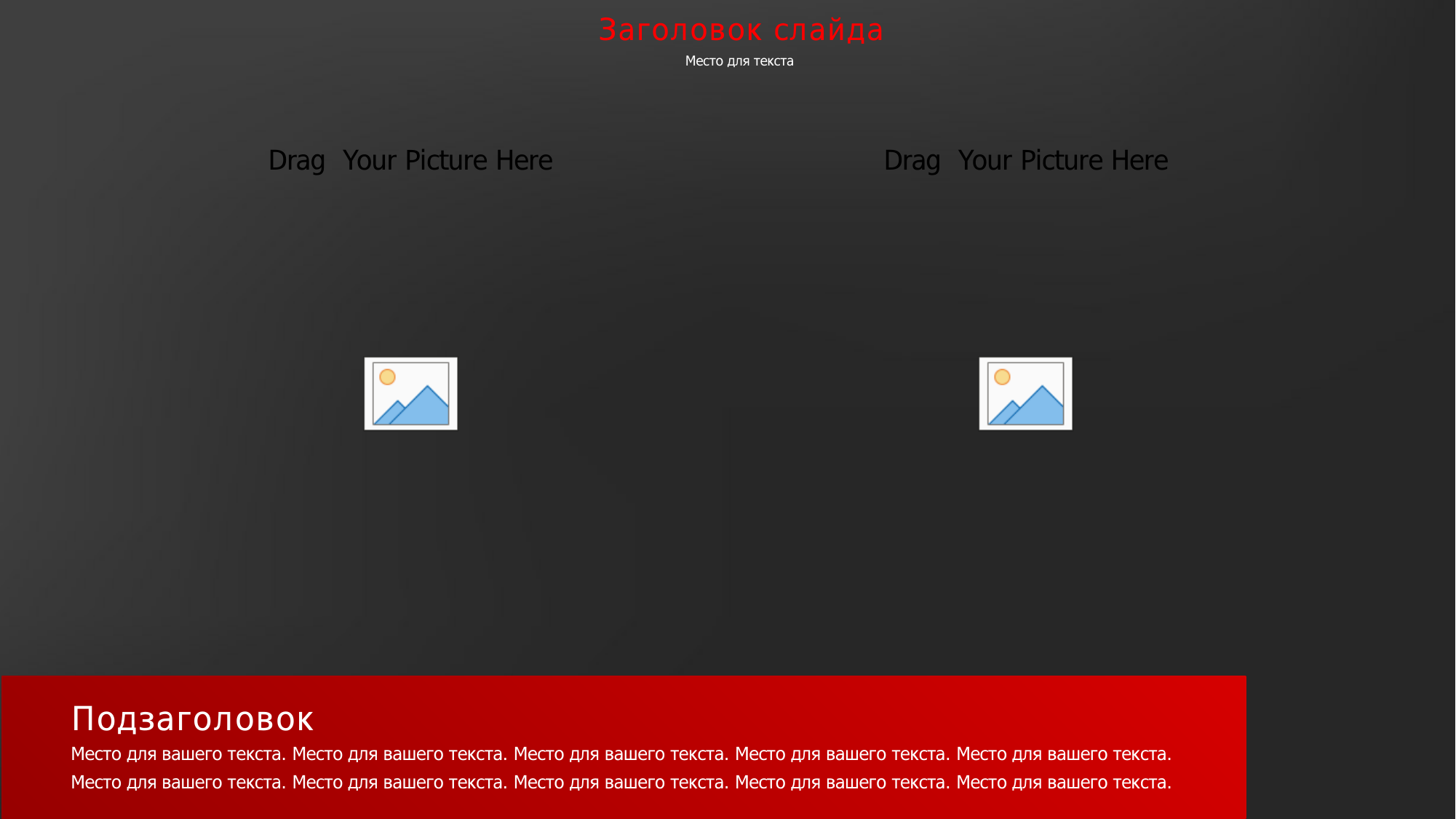

Заголовок слайда
Место для текста

Подзаголовок
Место для вашего текста. Место для вашего текста. Место для вашего текста. Место для вашего текста. Место для вашего текста. Место для вашего текста. Место для вашего текста. Место для вашего текста. Место для вашего текста. Место для вашего текста.